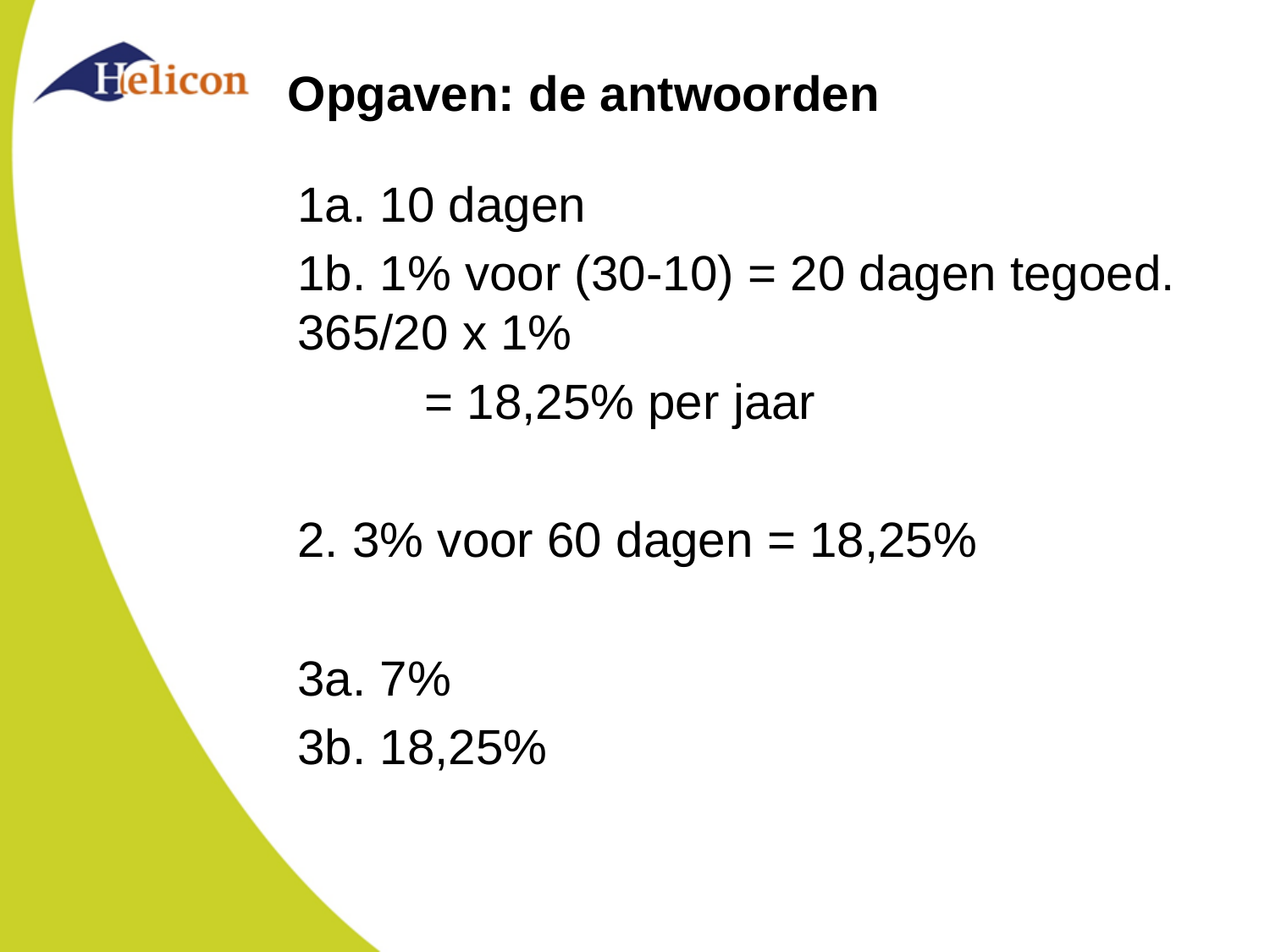

# Opgaven: de antwoorden
1a. 10 dagen
1b. 1% voor (30-10) = 20 dagen tegoed. 365/20 x 1%
	= 18,25% per jaar

2. 3% voor 60 dagen = 18,25%

3a. 7%
3b. 18,25%